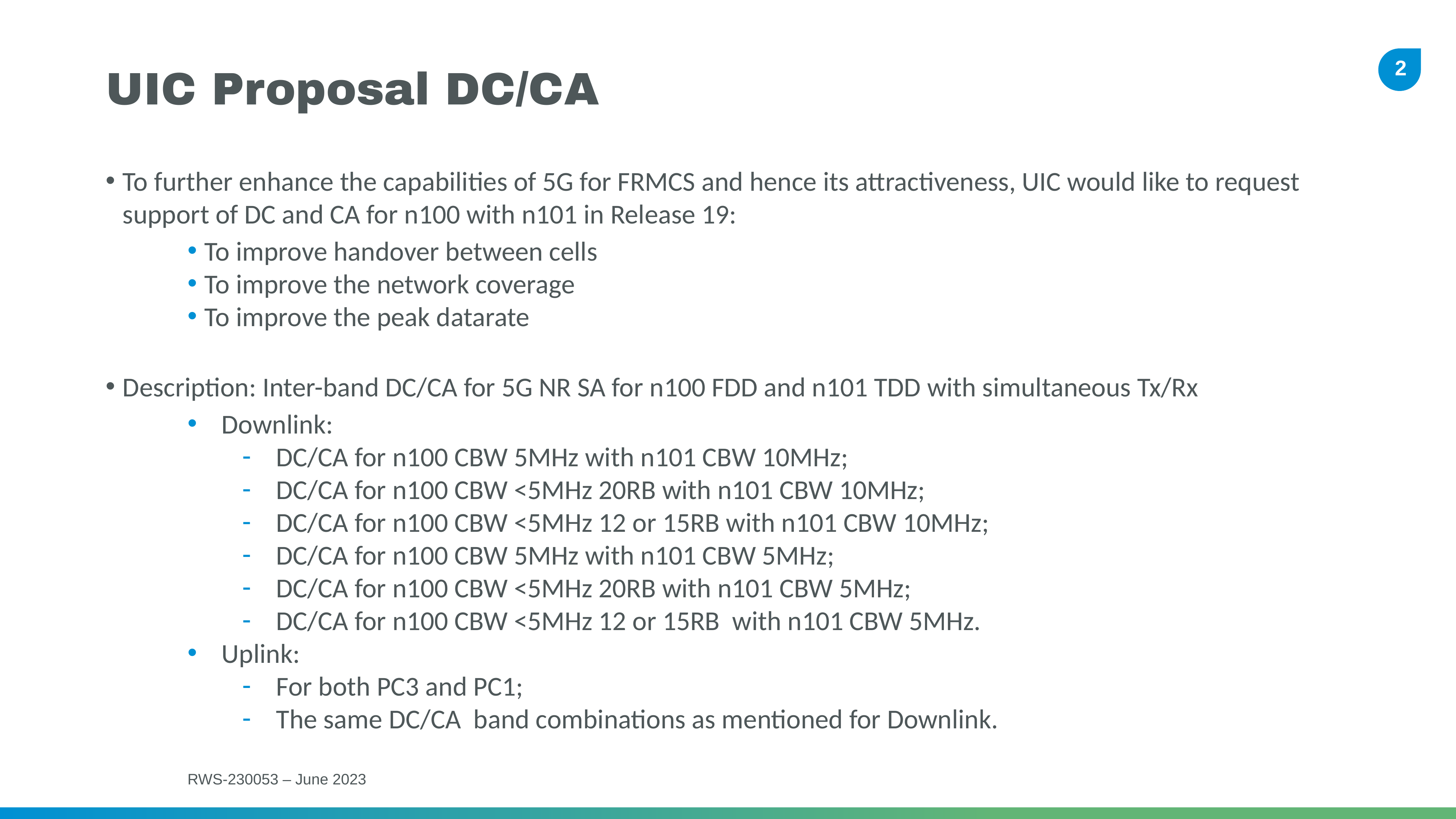

# UIC Proposal DC/CA
To further enhance the capabilities of 5G for FRMCS and hence its attractiveness, UIC would like to request support of DC and CA for n100 with n101 in Release 19:
To improve handover between cells
To improve the network coverage
To improve the peak datarate

Description: Inter-band DC/CA for 5G NR SA for n100 FDD and n101 TDD with simultaneous Tx/Rx
Downlink:
DC/CA for n100 CBW 5MHz with n101 CBW 10MHz;
DC/CA for n100 CBW <5MHz 20RB with n101 CBW 10MHz;
DC/CA for n100 CBW <5MHz 12 or 15RB with n101 CBW 10MHz;
DC/CA for n100 CBW 5MHz with n101 CBW 5MHz;
DC/CA for n100 CBW <5MHz 20RB with n101 CBW 5MHz;
DC/CA for n100 CBW <5MHz 12 or 15RB  with n101 CBW 5MHz.
Uplink:
For both PC3 and PC1;
The same DC/CA  band combinations as mentioned for Downlink.

RWS-230053 – June 2023